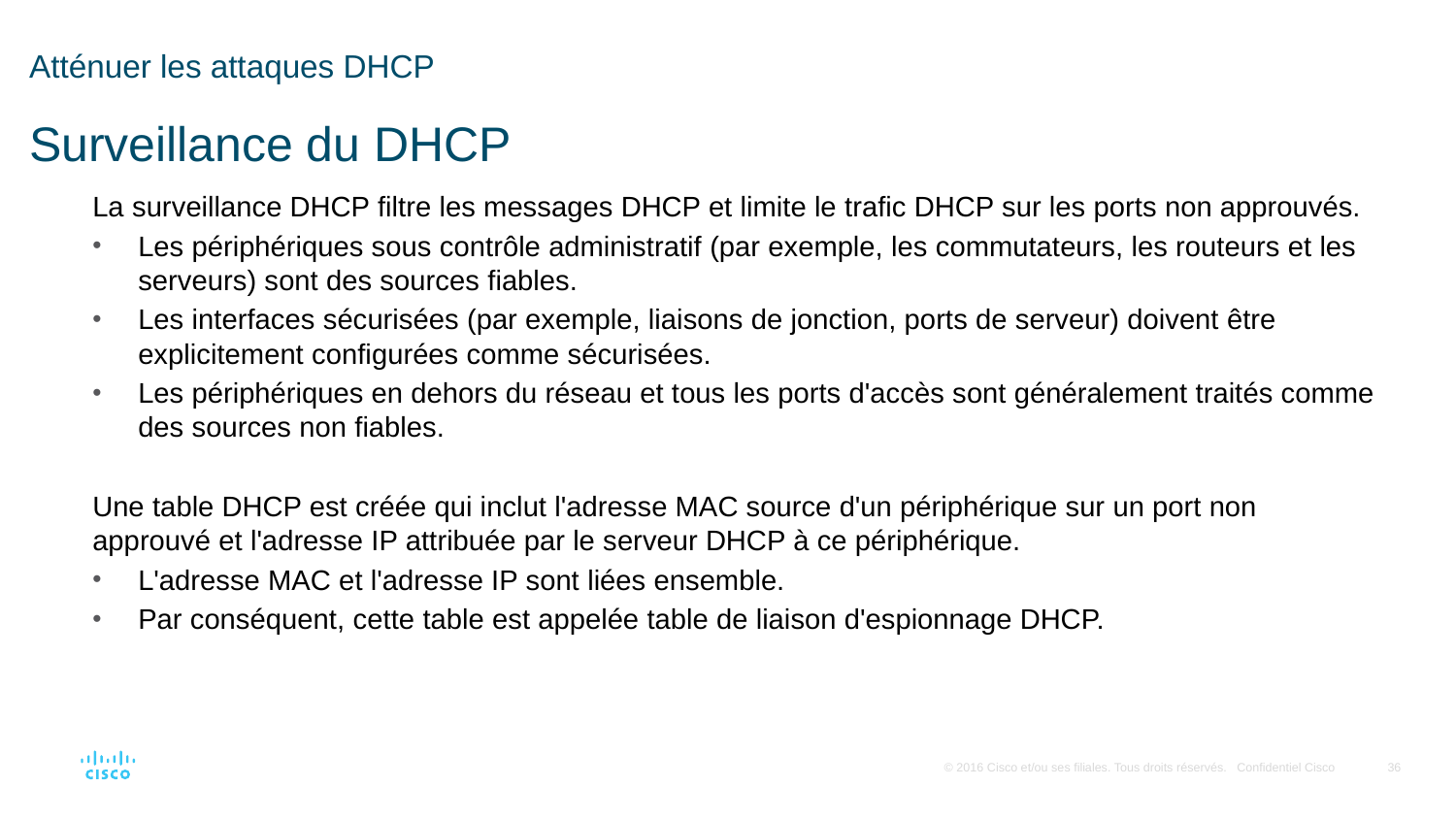

# Atténuer les attaques DHCP Surveillance du DHCP
La surveillance DHCP filtre les messages DHCP et limite le trafic DHCP sur les ports non approuvés.
Les périphériques sous contrôle administratif (par exemple, les commutateurs, les routeurs et les serveurs) sont des sources fiables.
Les interfaces sécurisées (par exemple, liaisons de jonction, ports de serveur) doivent être explicitement configurées comme sécurisées.
Les périphériques en dehors du réseau et tous les ports d'accès sont généralement traités comme des sources non fiables.

Une table DHCP est créée qui inclut l'adresse MAC source d'un périphérique sur un port non approuvé et l'adresse IP attribuée par le serveur DHCP à ce périphérique.
L'adresse MAC et l'adresse IP sont liées ensemble.
Par conséquent, cette table est appelée table de liaison d'espionnage DHCP.